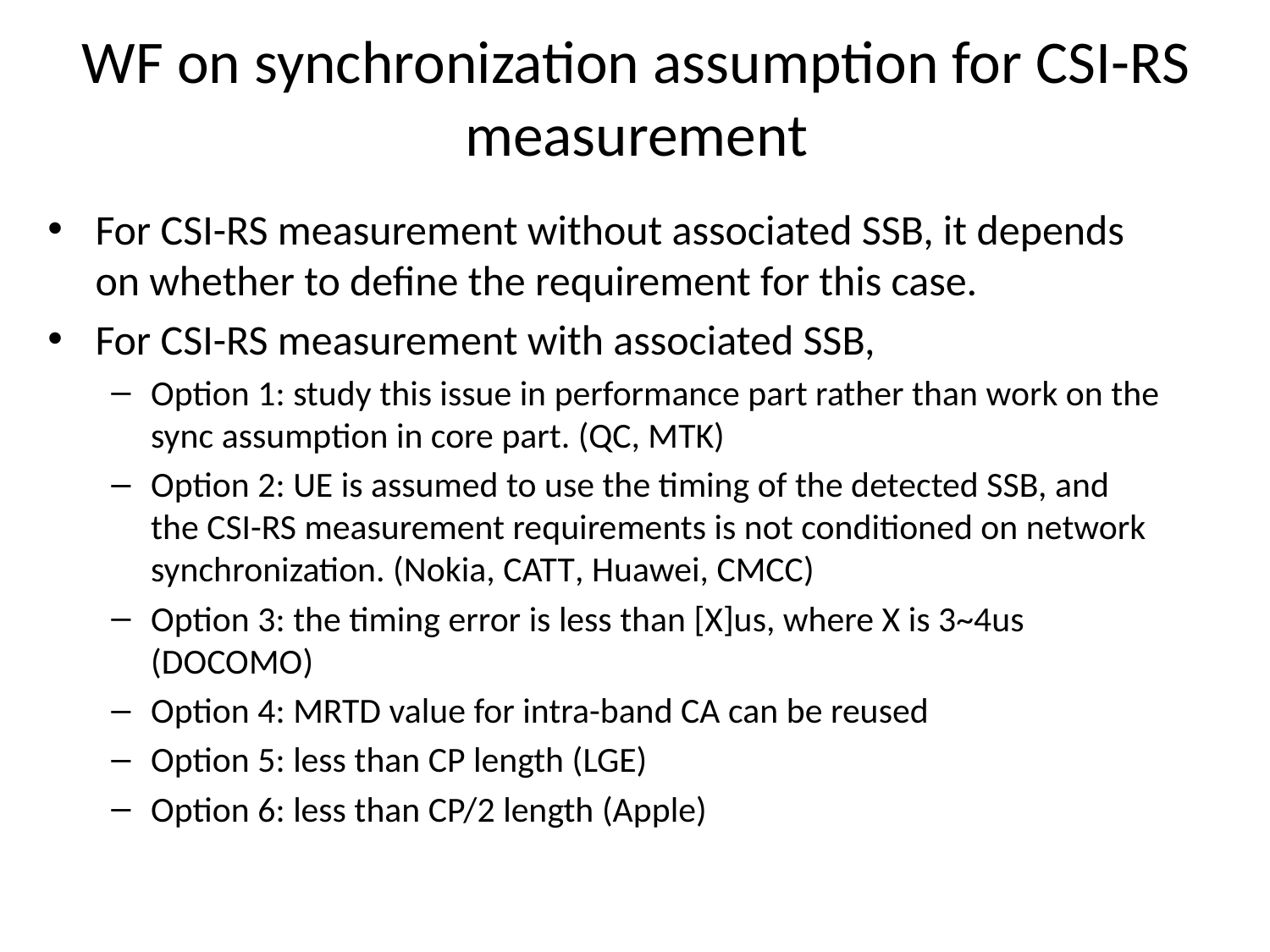

# WF on synchronization assumption for CSI-RS measurement
For CSI-RS measurement without associated SSB, it depends on whether to define the requirement for this case.
For CSI-RS measurement with associated SSB,
Option 1: study this issue in performance part rather than work on the sync assumption in core part. (QC, MTK)
Option 2: UE is assumed to use the timing of the detected SSB, and the CSI-RS measurement requirements is not conditioned on network synchronization. (Nokia, CATT, Huawei, CMCC)
Option 3: the timing error is less than [X]us, where X is 3~4us (DOCOMO)
Option 4: MRTD value for intra-band CA can be reused
Option 5: less than CP length (LGE)
Option 6: less than CP/2 length (Apple)